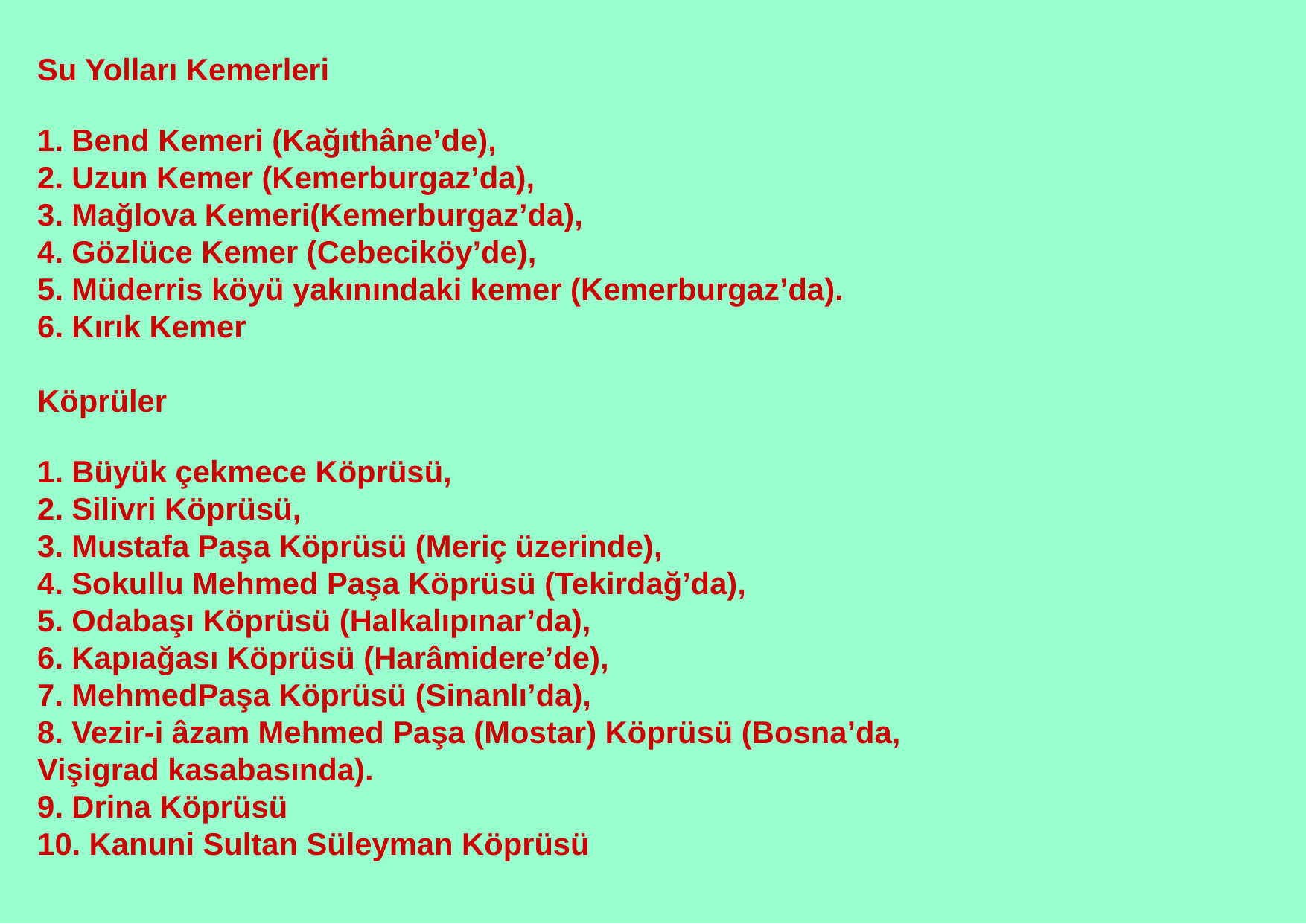

Su Yolları Kemerleri
1. Bend Kemeri (Kağıthâne’de), 
2. Uzun Kemer (Kemerburgaz’da), 
3. Mağlova Kemeri(Kemerburgaz’da), 
4. Gözlüce Kemer (Cebeciköy’de), 
5. Müderris köyü yakınındaki kemer (Kemerburgaz’da). 
6. Kırık Kemer

Köprüler
1. Büyük çekmece Köprüsü, 
2. Silivri Köprüsü, 
3. Mustafa Paşa Köprüsü (Meriç üzerinde), 
4. Sokullu Mehmed Paşa Köprüsü (Tekirdağ’da), 
5. Odabaşı Köprüsü (Halkalıpınar’da), 
6. Kapıağası Köprüsü (Harâmidere’de), 
7. MehmedPaşa Köprüsü (Sinanlı’da), 
8. Vezir-i âzam Mehmed Paşa (Mostar) Köprüsü (Bosna’da, Vişigrad kasabasında). 
9. Drina Köprüsü 
10. Kanuni Sultan Süleyman Köprüsü